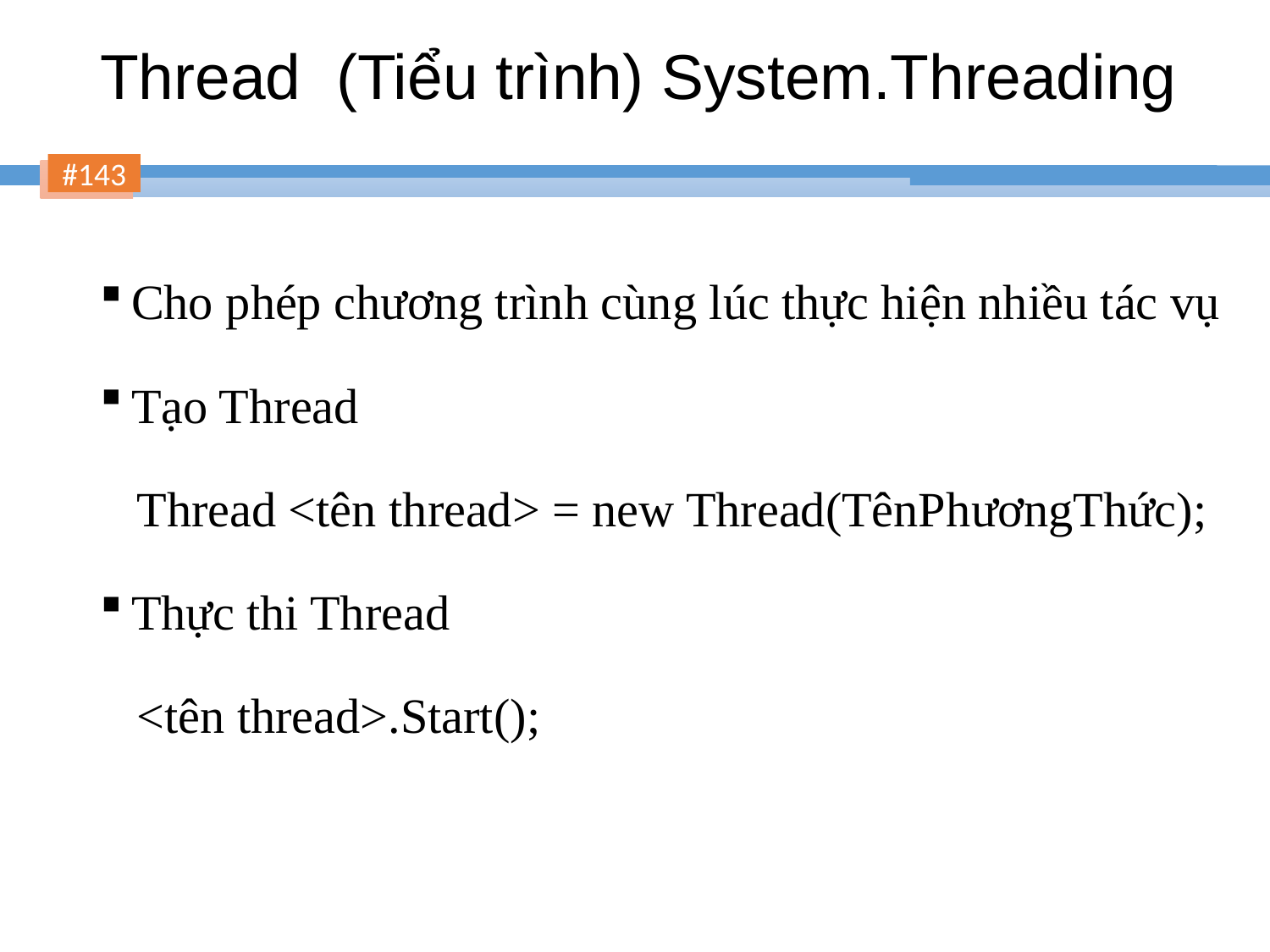

# Thread  (Tiểu trình) System.Threading
Cho phép chương trình cùng lúc thực hiện nhiều tác vụ
Tạo Thread
   Thread <tên thread> = new Thread(TênPhươngThức);
Thực thi Thread
   <tên thread>.Start();

143